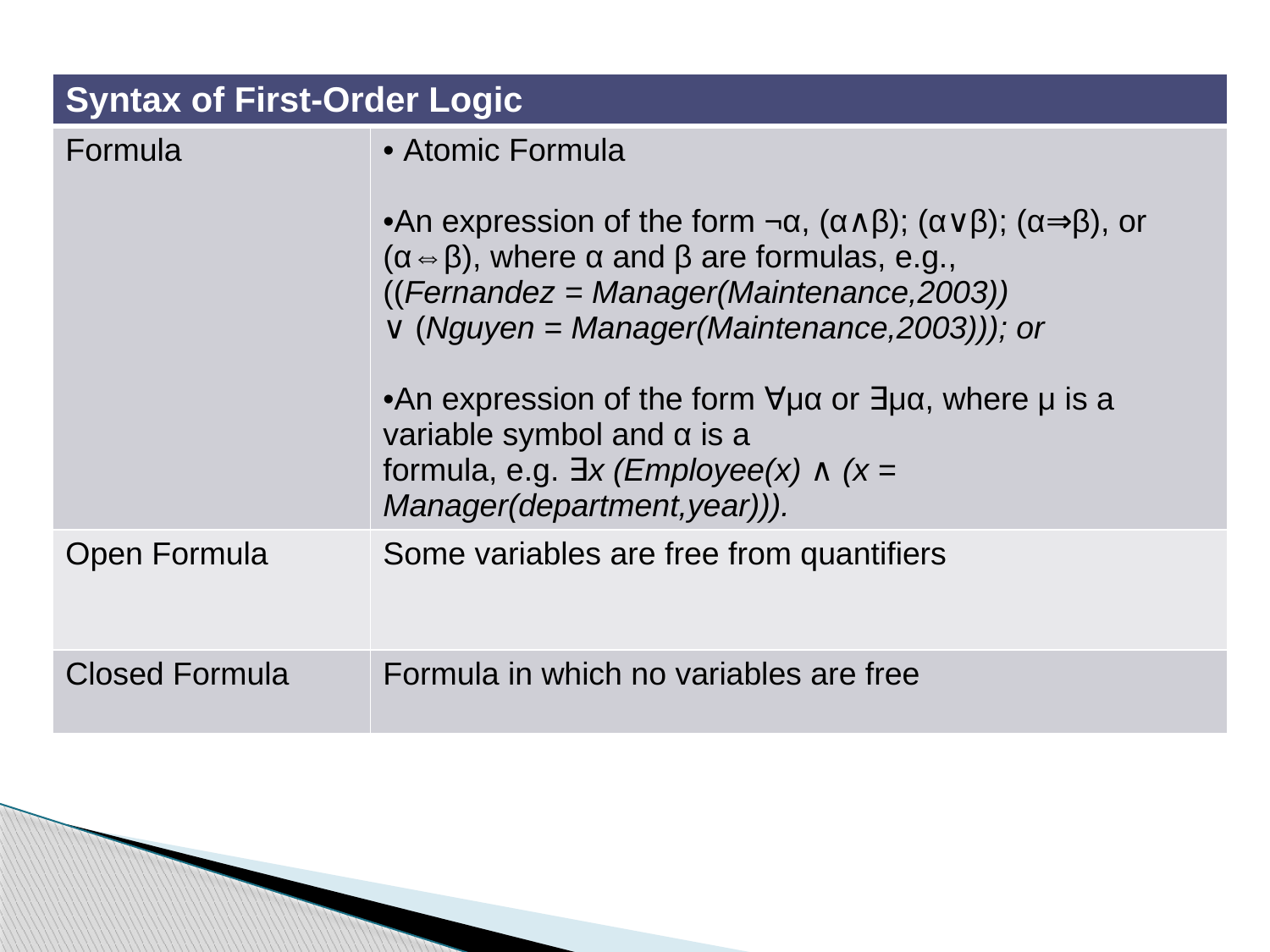

| Syntax of First-Order Logic |  |
| --- | --- |
| Formula | Atomic Formula An expression of the form ¬α, (α∧β); (α∨β); (α⇒β), or (α⇔β), where α and β are formulas, e.g., ((Fernandez = Manager(Maintenance,2003)) ∨ (Nguyen = Manager(Maintenance,2003))); or An expression of the form ∀μα or ∃μα, where μ is a variable symbol and α is a formula, e.g. ∃x (Employee(x) ∧ (x = Manager(department,year))). |
| Open Formula | Some variables are free from quantifiers |
| Closed Formula | Formula in which no variables are free |